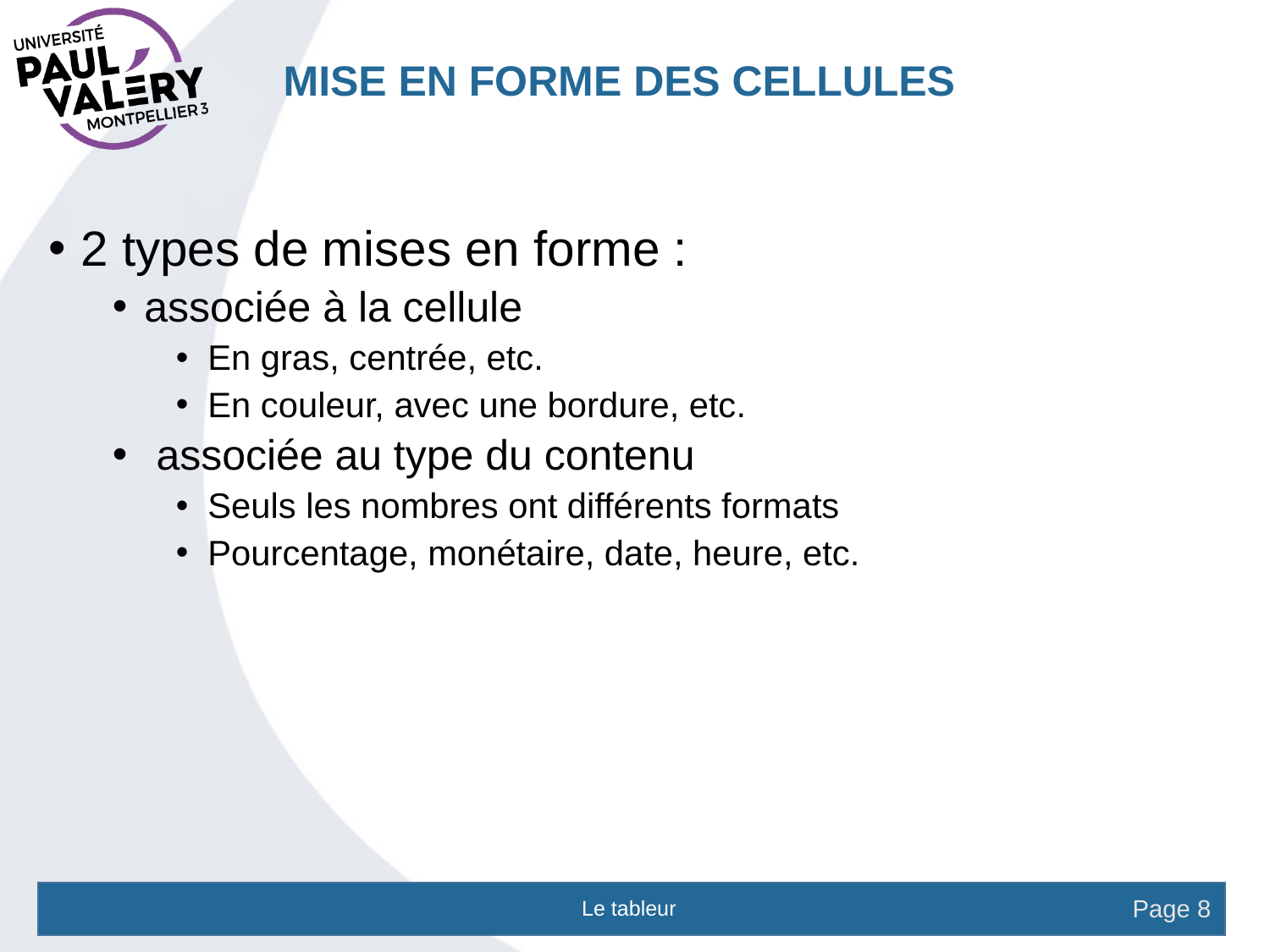

# Mise en forme des cellules
2 types de mises en forme :
associée à la cellule
En gras, centrée, etc.
En couleur, avec une bordure, etc.
 associée au type du contenu
Seuls les nombres ont différents formats
Pourcentage, monétaire, date, heure, etc.

Le tableur
Page 8